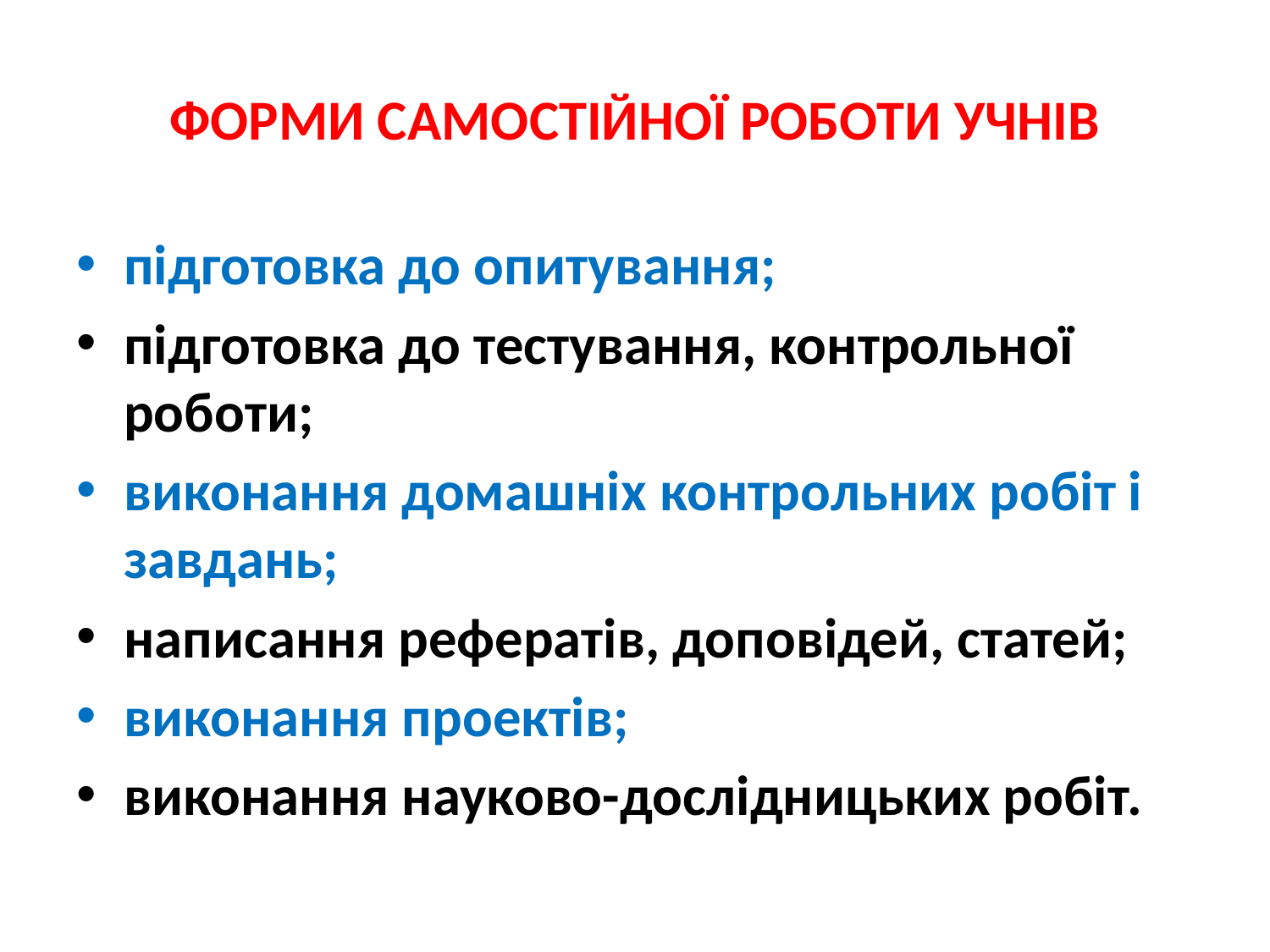

# ФОРМИ САМОСТІЙНОЇ РОБОТИ УЧНІВ
підготовка до опитування;
підготовка до тестування, контрольної роботи;
виконання домашніх контрольних робіт і завдань;
написання рефератів, доповідей, статей;
виконання проектів;
виконання науково-дослідницьких робіт.